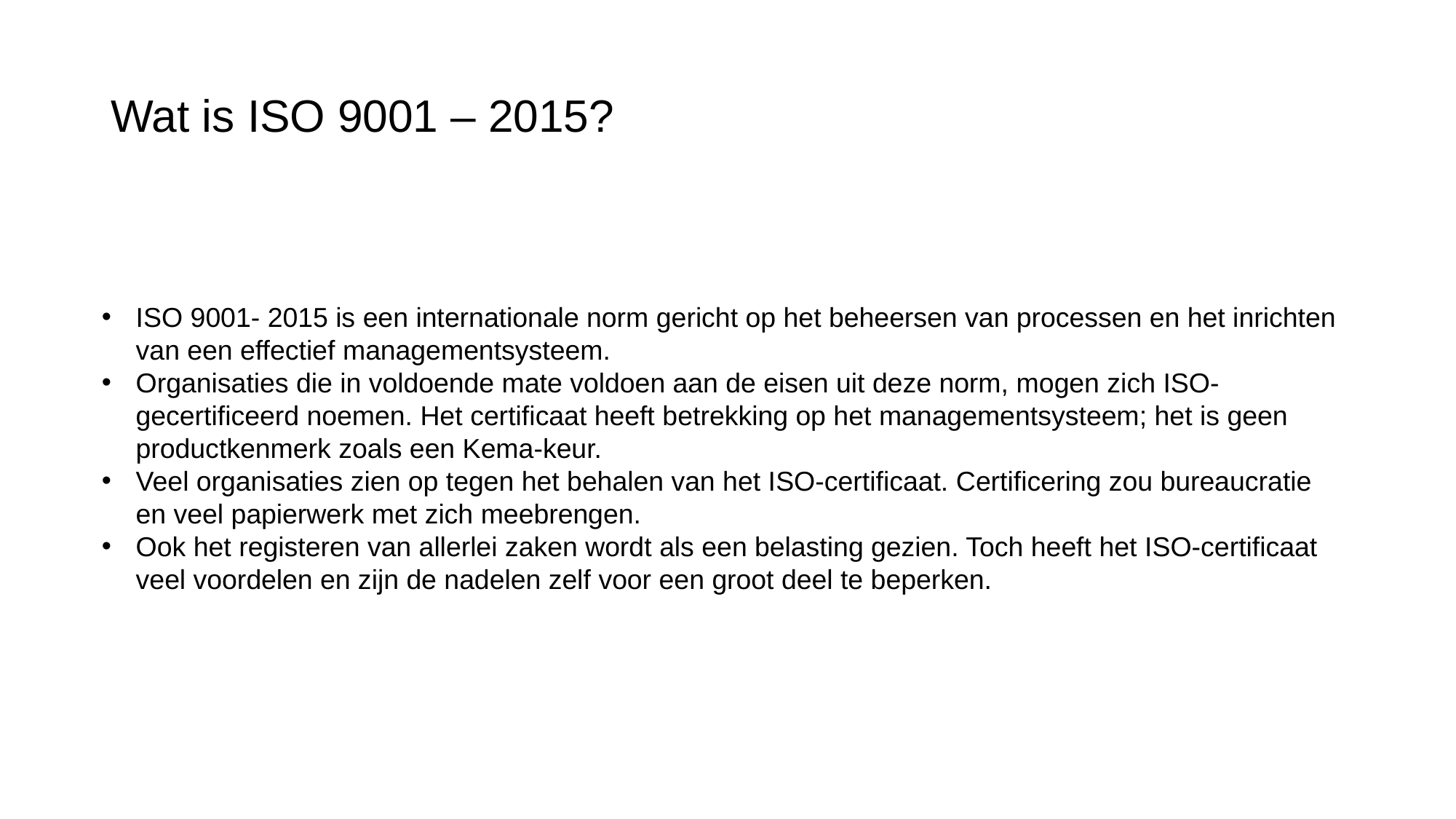

# Wat is ISO 9001 – 2015?
ISO 9001- 2015 is een internationale norm gericht op het beheersen van processen en het inrichten van een effectief managementsysteem.
Organisaties die in voldoende mate voldoen aan de eisen uit deze norm, mogen zich ISO-gecertificeerd noemen. Het certificaat heeft betrekking op het managementsysteem; het is geen productkenmerk zoals een Kema-keur.
Veel organisaties zien op tegen het behalen van het ISO-certificaat. Certificering zou bureaucratie en veel papierwerk met zich meebrengen.
Ook het registeren van allerlei zaken wordt als een belasting gezien. Toch heeft het ISO-certificaat veel voordelen en zijn de nadelen zelf voor een groot deel te beperken.